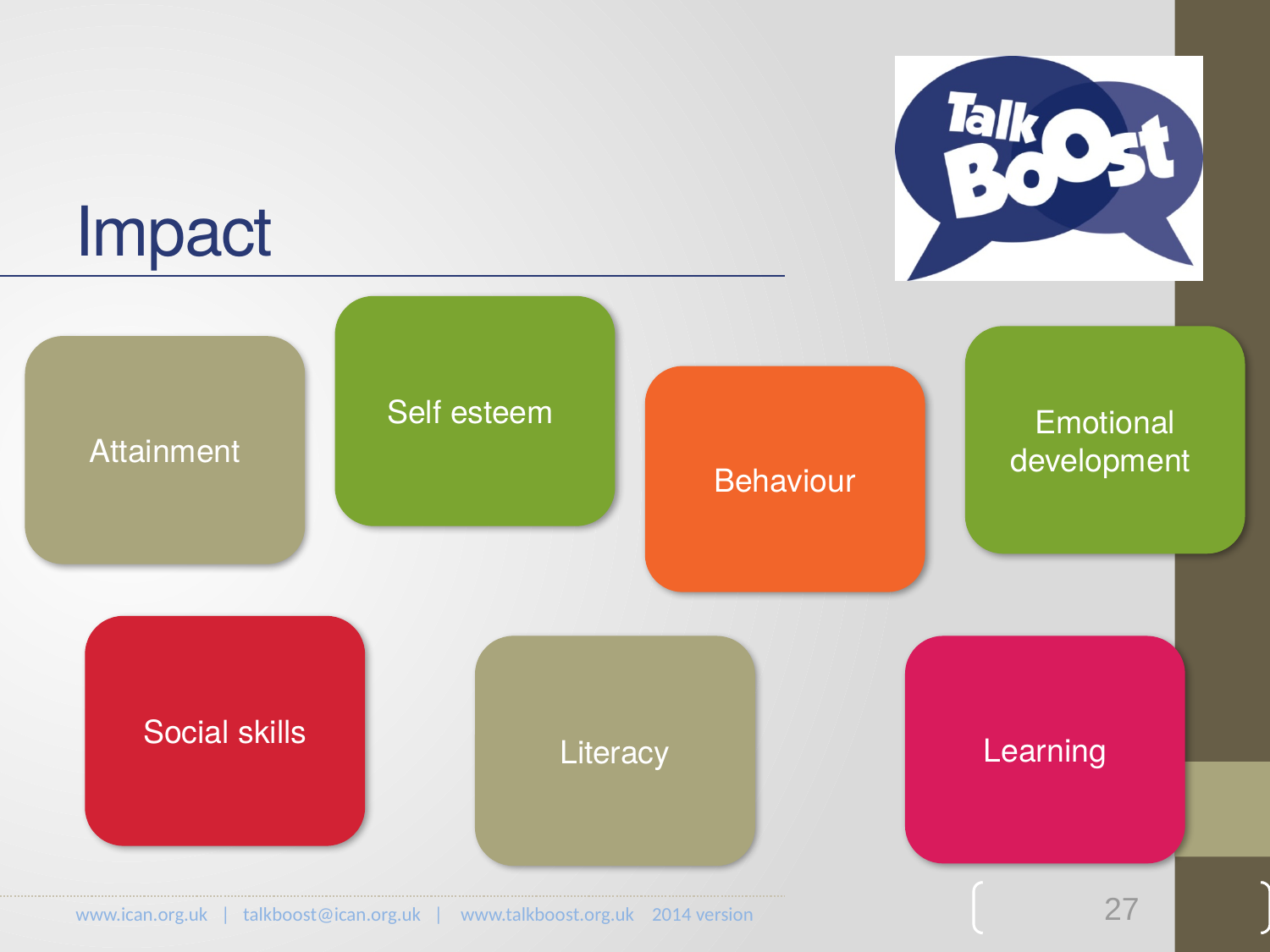

Impact
Self esteem
Emotional development
Attainment
Behaviour
Social skills
Literacy
Learning
27